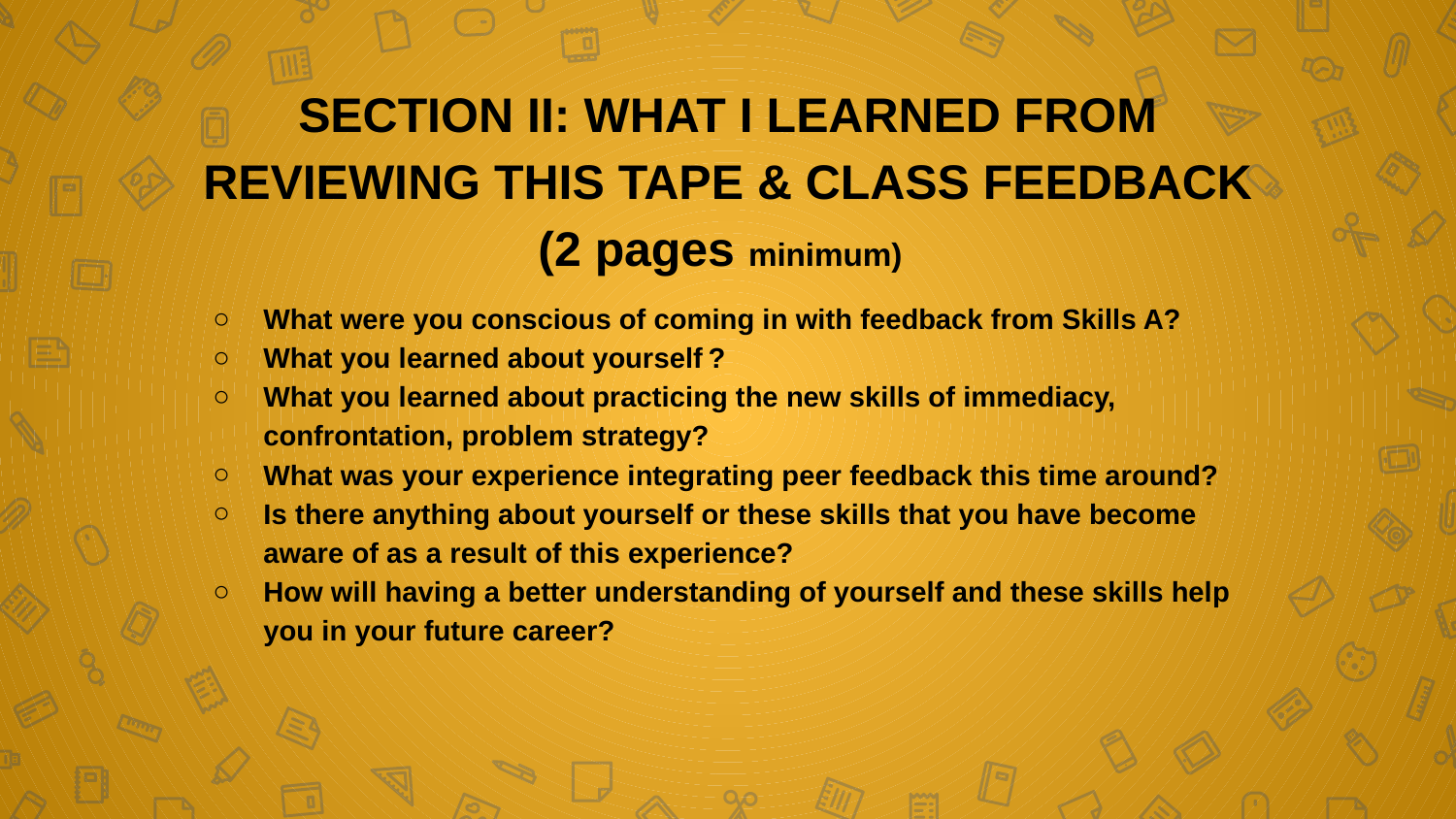

SECTION II: WHAT I LEARNED FROM REVIEWING THIS TAPE & CLASS FEEDBACK (2 pages minimum)
What were you conscious of coming in with feedback from Skills A?
What you learned about yourself ?
What you learned about practicing the new skills of immediacy, confrontation, problem strategy?
What was your experience integrating peer feedback this time around?
Is there anything about yourself or these skills that you have become aware of as a result of this experience?
How will having a better understanding of yourself and these skills help you in your future career?